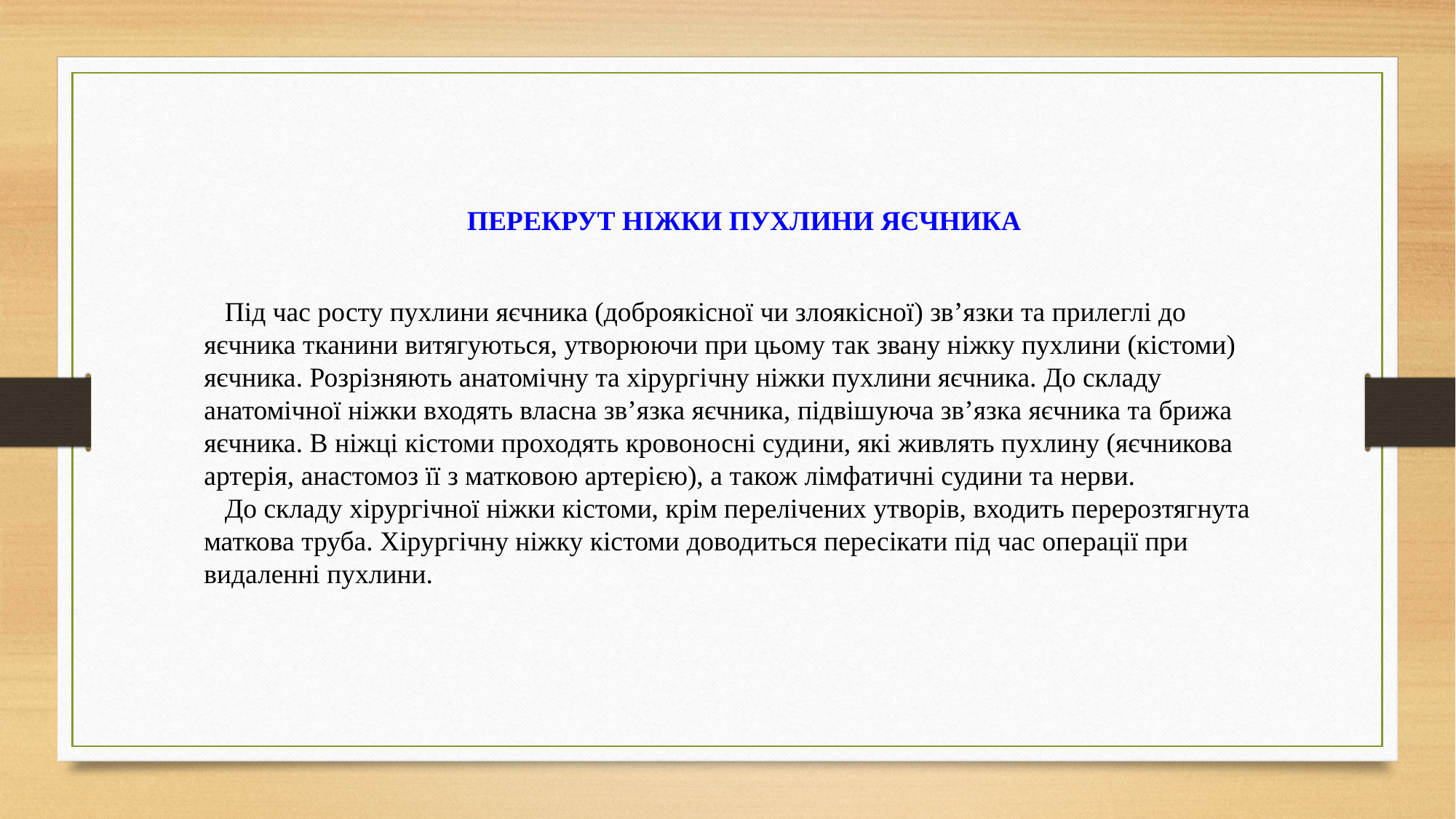

ПЕРЕКРУТ НІЖКИ ПУХЛИНИ ЯЄЧНИКА

   Під час росту пухлини яєчника (доброякісної чи злоякісної) зв’язки та прилеглі до яєчника тканини витягуються, утворюючи при цьому так звану ніжку пухлини (кістоми) яєчника. Розрізняють анатомічну та хірургічну ніжки пухлини яєчника. До складу анатомічної ніжки входять власна зв’язка яєчника, підвішуюча зв’язка яєчника та брижа яєчника. В ніжці кістоми проходять кровоносні судини, які живлять пухлину (яєчникова артерія, анастомоз її з матковою артерією), а також лімфатичні судини та нерви.
   До складу хірургічної ніжки кістоми, крім перелічених утворів, входить перерозтягнута маткова труба. Хірургічну ніжку кістоми доводиться пересікати під час операції при видаленні пухлини.